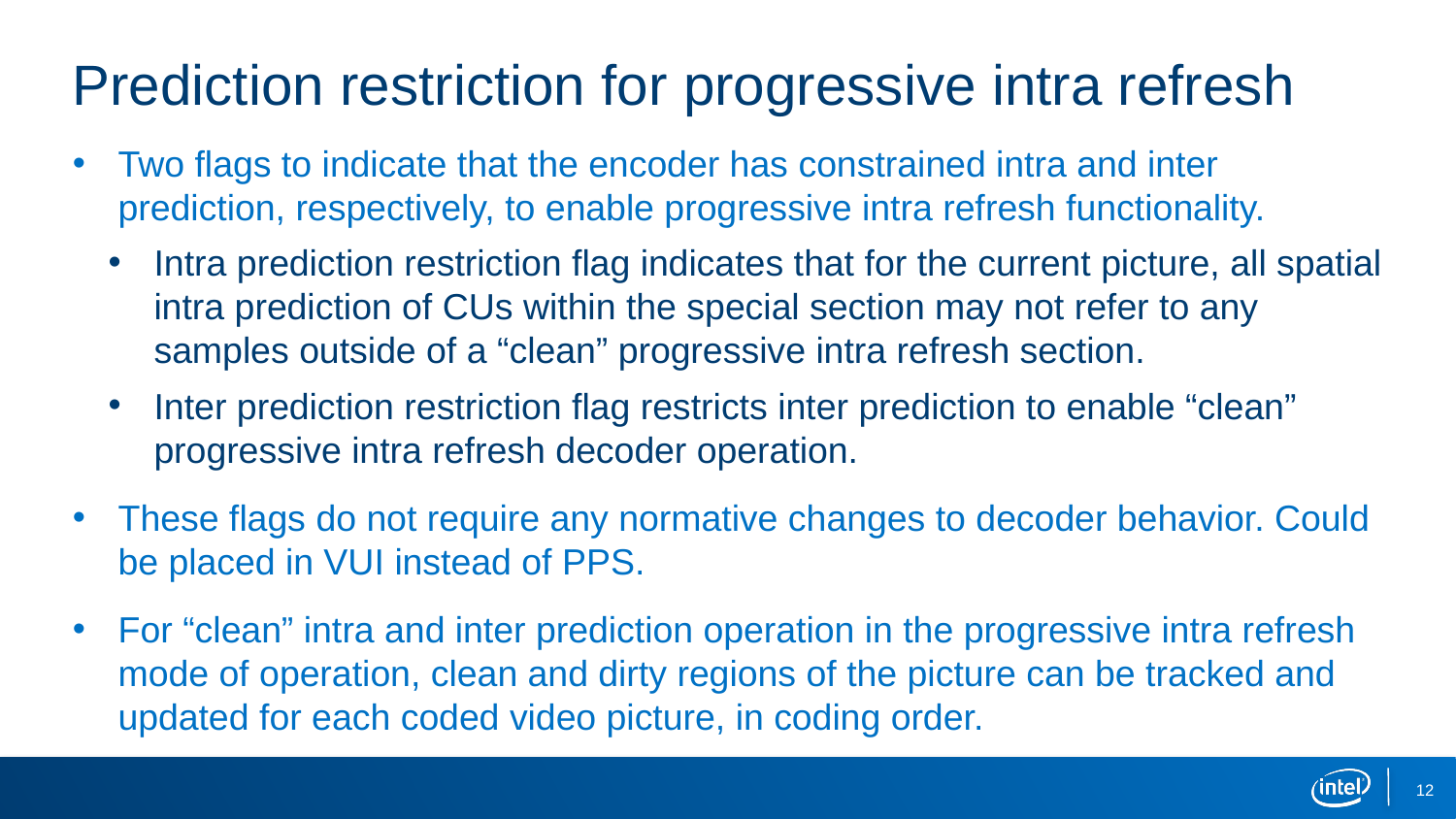

# Prediction restriction for progressive intra refresh
Two flags to indicate that the encoder has constrained intra and inter prediction, respectively, to enable progressive intra refresh functionality.
Intra prediction restriction flag indicates that for the current picture, all spatial intra prediction of CUs within the special section may not refer to any samples outside of a “clean” progressive intra refresh section.
Inter prediction restriction flag restricts inter prediction to enable “clean” progressive intra refresh decoder operation.
These flags do not require any normative changes to decoder behavior. Could be placed in VUI instead of PPS.
For “clean” intra and inter prediction operation in the progressive intra refresh mode of operation, clean and dirty regions of the picture can be tracked and updated for each coded video picture, in coding order.

12